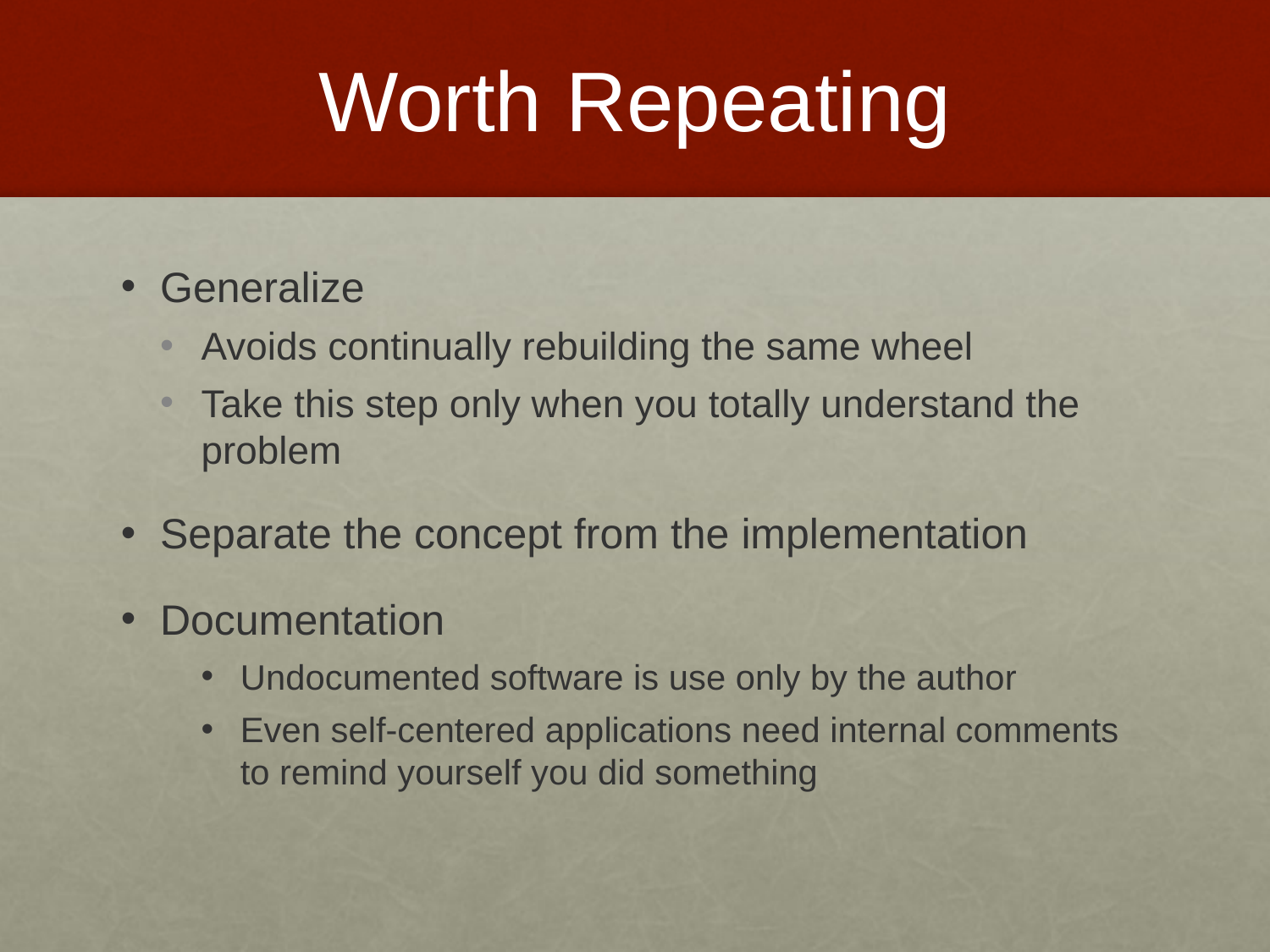

# Worth Repeating
Generalize
Avoids continually rebuilding the same wheel
Take this step only when you totally understand the problem
Separate the concept from the implementation
Documentation
Undocumented software is use only by the author
Even self-centered applications need internal comments to remind yourself you did something